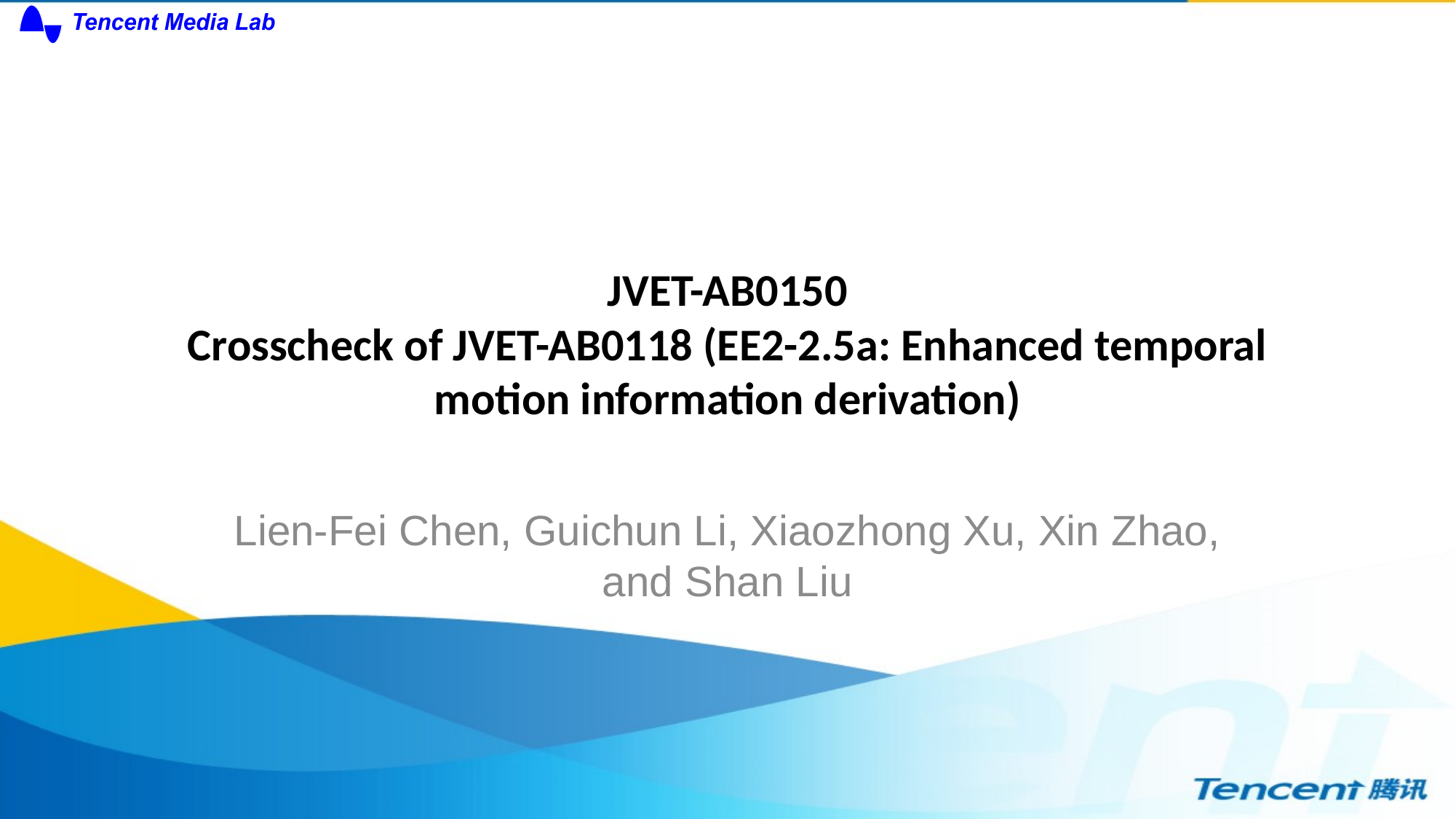

# JVET-AB0150 Crosscheck of JVET-AB0118 (EE2-2.5a: Enhanced temporal motion information derivation)
Lien-Fei Chen, Guichun Li, Xiaozhong Xu, Xin Zhao, and Shan Liu